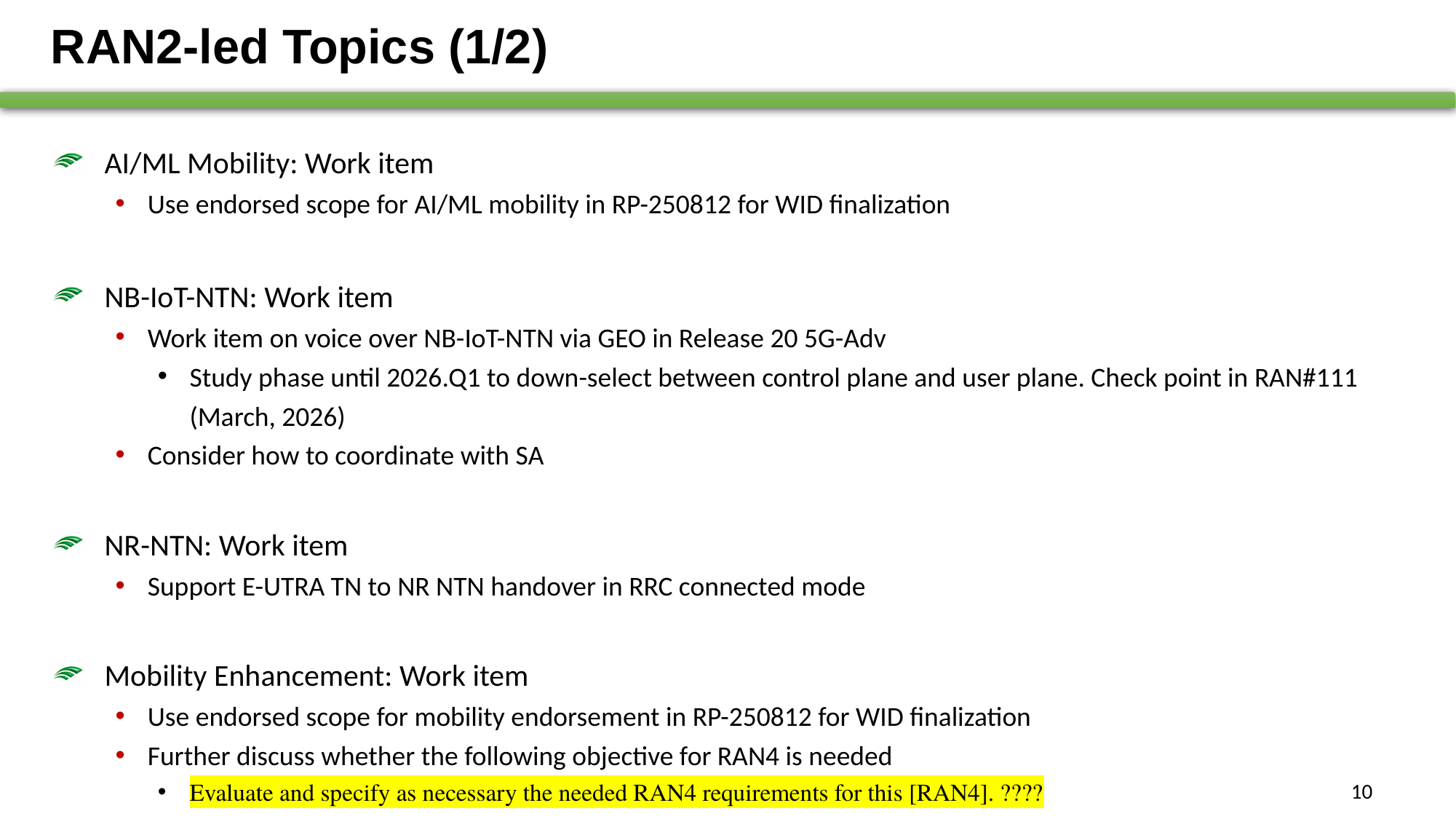

# RAN2-led Topics (1/2)
AI/ML Mobility: Work item
Use endorsed scope for AI/ML mobility in RP-250812 for WID finalization

NB-IoT-NTN: Work item
Work item on voice over NB-IoT-NTN via GEO in Release 20 5G-Adv
Study phase until 2026.Q1 to down-select between control plane and user plane. Check point in RAN#111 (March, 2026)
Consider how to coordinate with SA

NR-NTN: Work item
Support E-UTRA TN to NR NTN handover in RRC connected mode

Mobility Enhancement: Work item
Use endorsed scope for mobility endorsement in RP-250812 for WID finalization
Further discuss whether the following objective for RAN4 is needed
Evaluate and specify as necessary the needed RAN4 requirements for this [RAN4]. ????